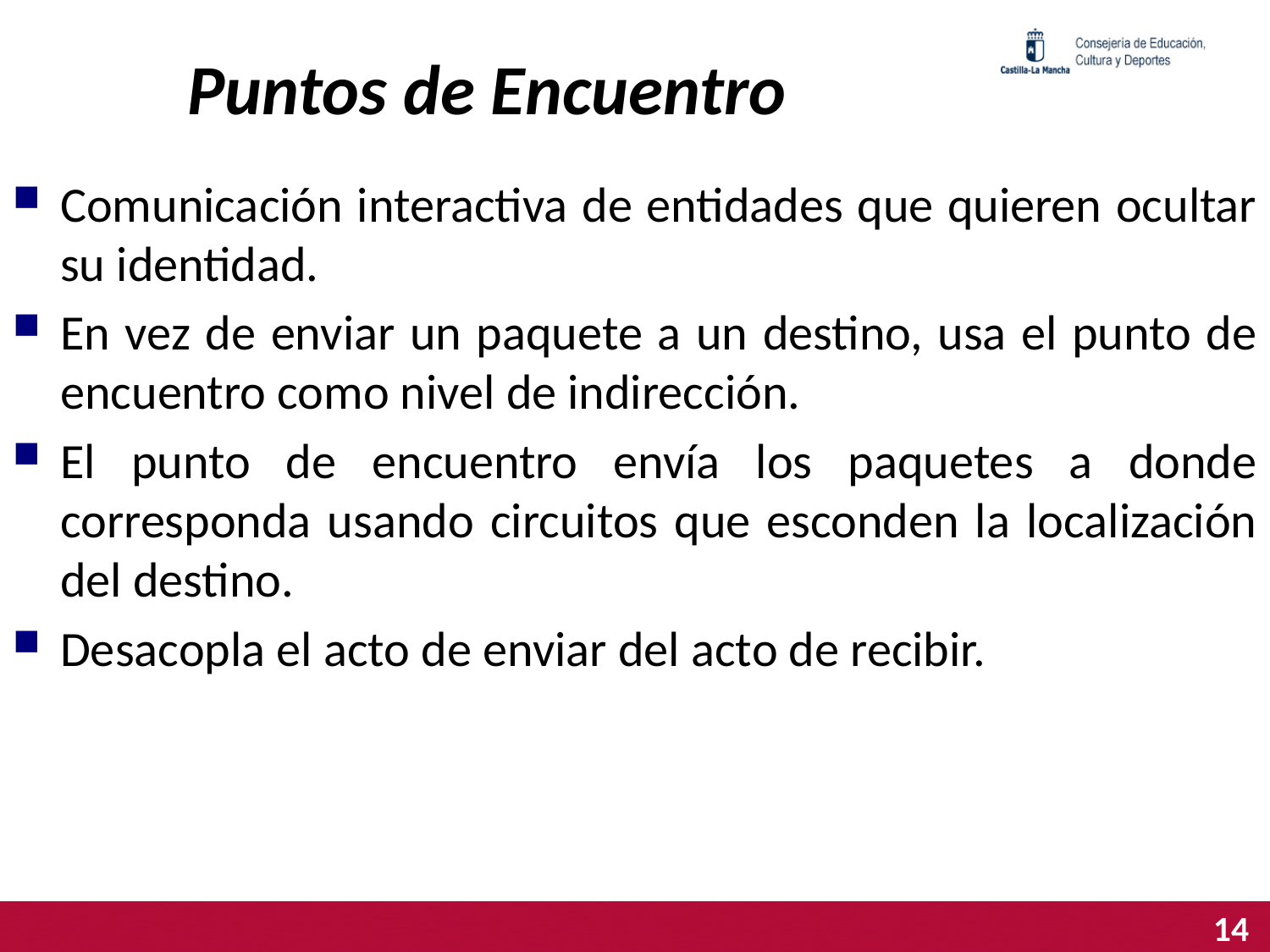

# Puntos de Encuentro
Comunicación interactiva de entidades que quieren ocultar su identidad.
En vez de enviar un paquete a un destino, usa el punto de encuentro como nivel de indirección.
El punto de encuentro envía los paquetes a donde corresponda usando circuitos que esconden la localización del destino.
Desacopla el acto de enviar del acto de recibir.